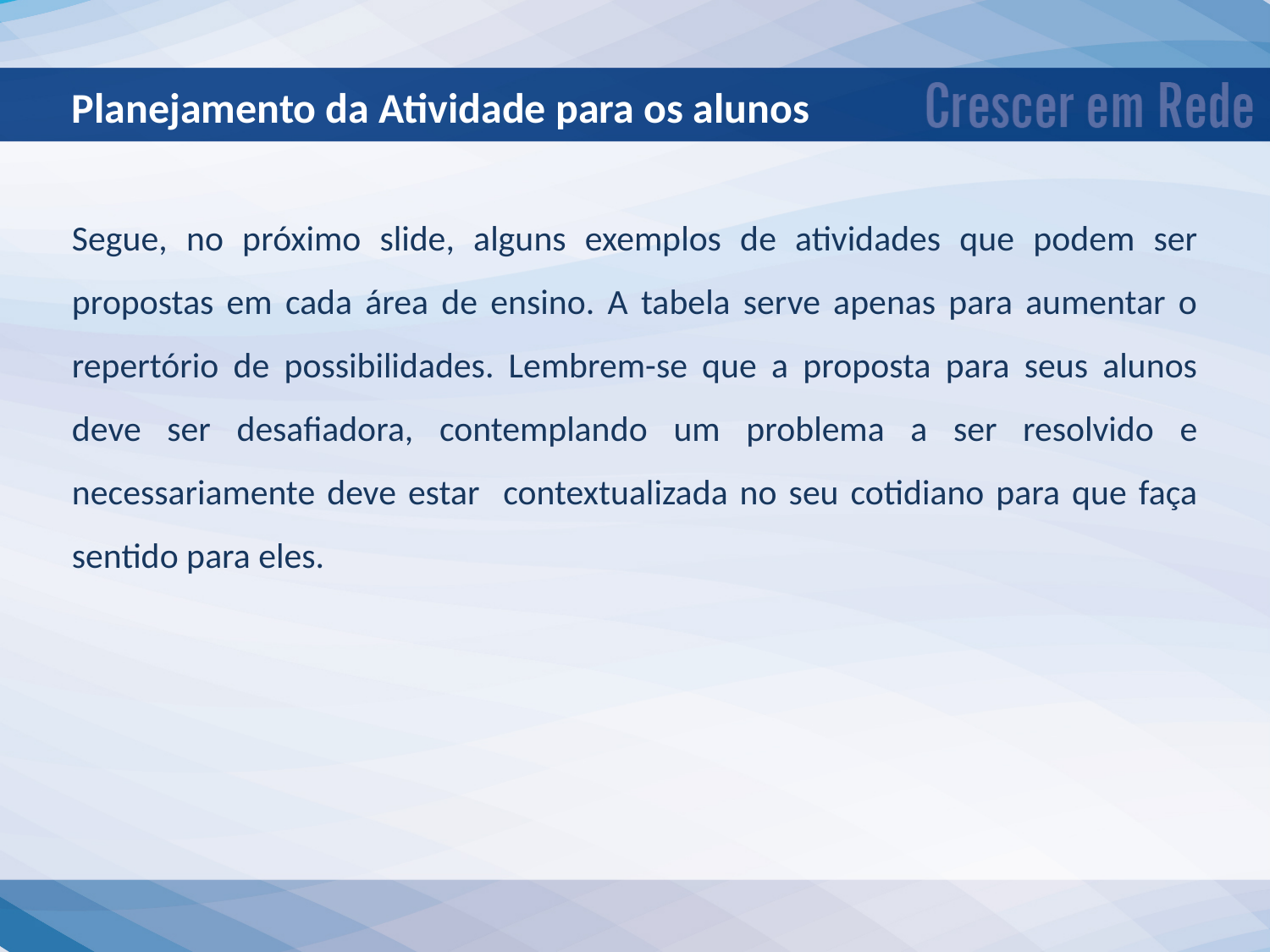

Planejamento da Atividade para os alunos

Segue, no próximo slide, alguns exemplos de atividades que podem ser propostas em cada área de ensino. A tabela serve apenas para aumentar o repertório de possibilidades. Lembrem-se que a proposta para seus alunos deve ser desafiadora, contemplando um problema a ser resolvido e necessariamente deve estar  contextualizada no seu cotidiano para que faça sentido para eles.